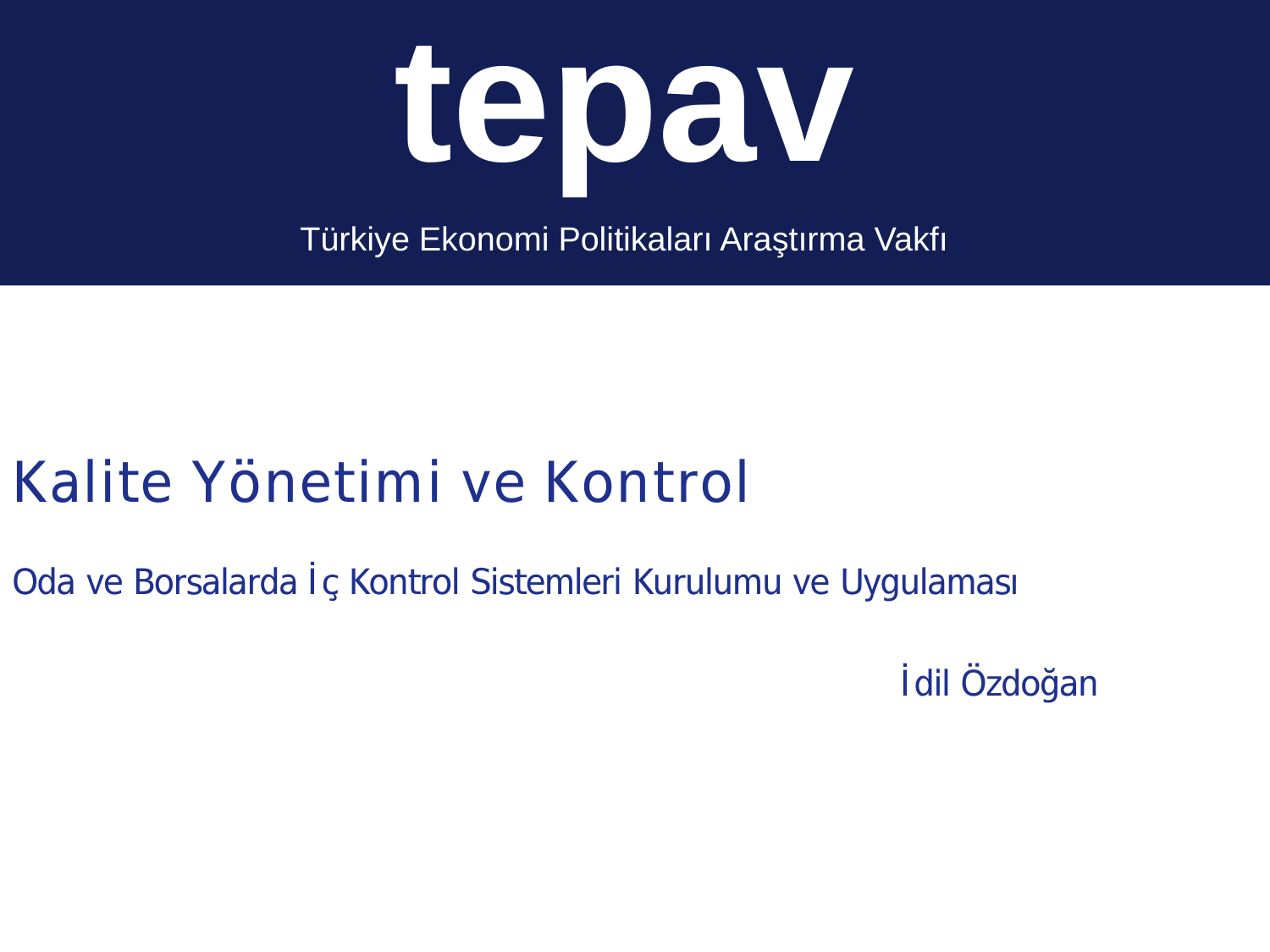

tepav
Türkiye Ekonomi Politikaları Araştırma Vakfı
# Kalite Yönetimi ve Kontrol Oda ve Borsalarda İç Kontrol Sistemleri Kurulumu ve Uygulaması İdil Özdoğan